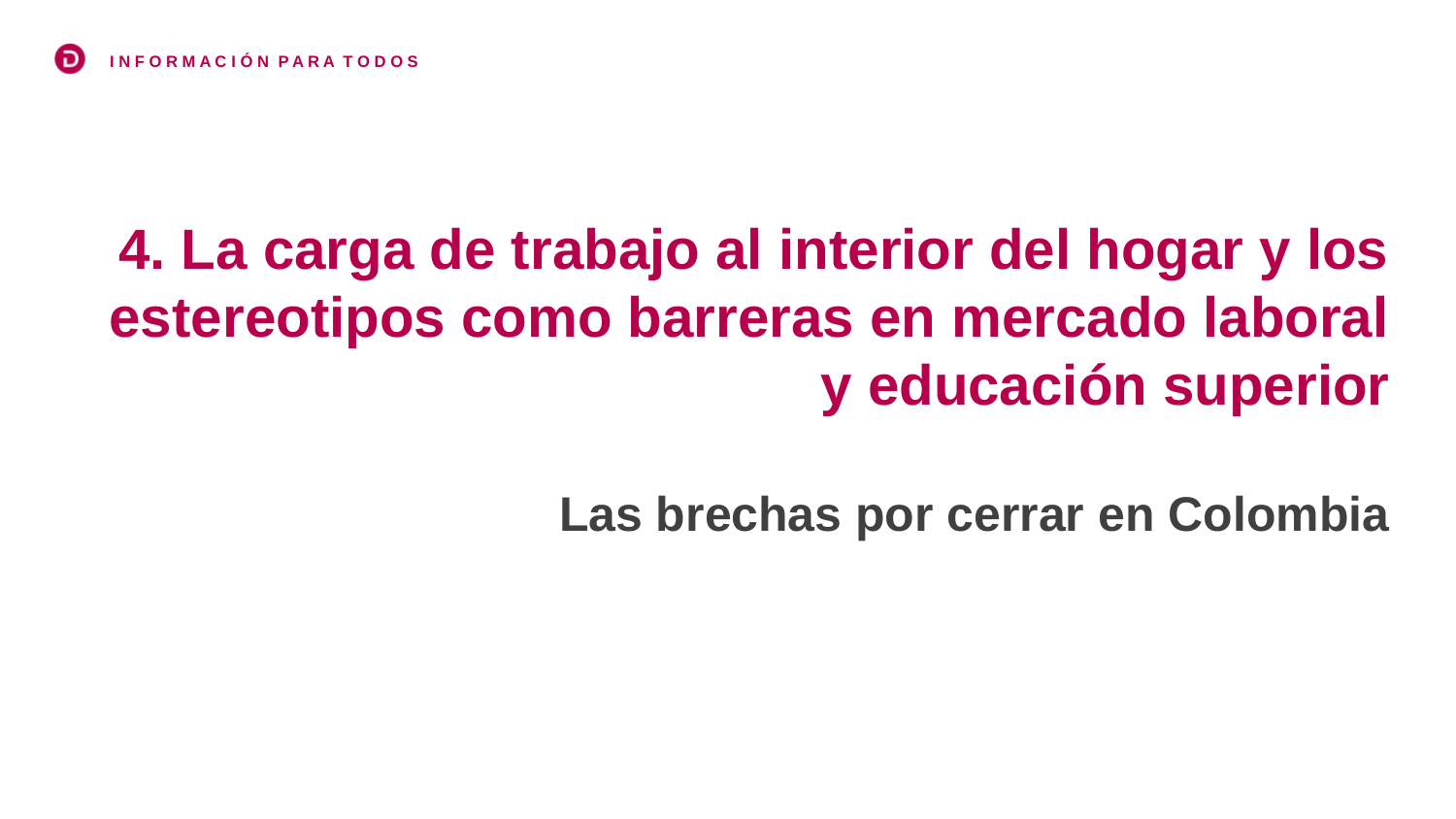

4. La carga de trabajo al interior del hogar y los estereotipos como barreras en mercado laboral y educación superior

Las brechas por cerrar en Colombia